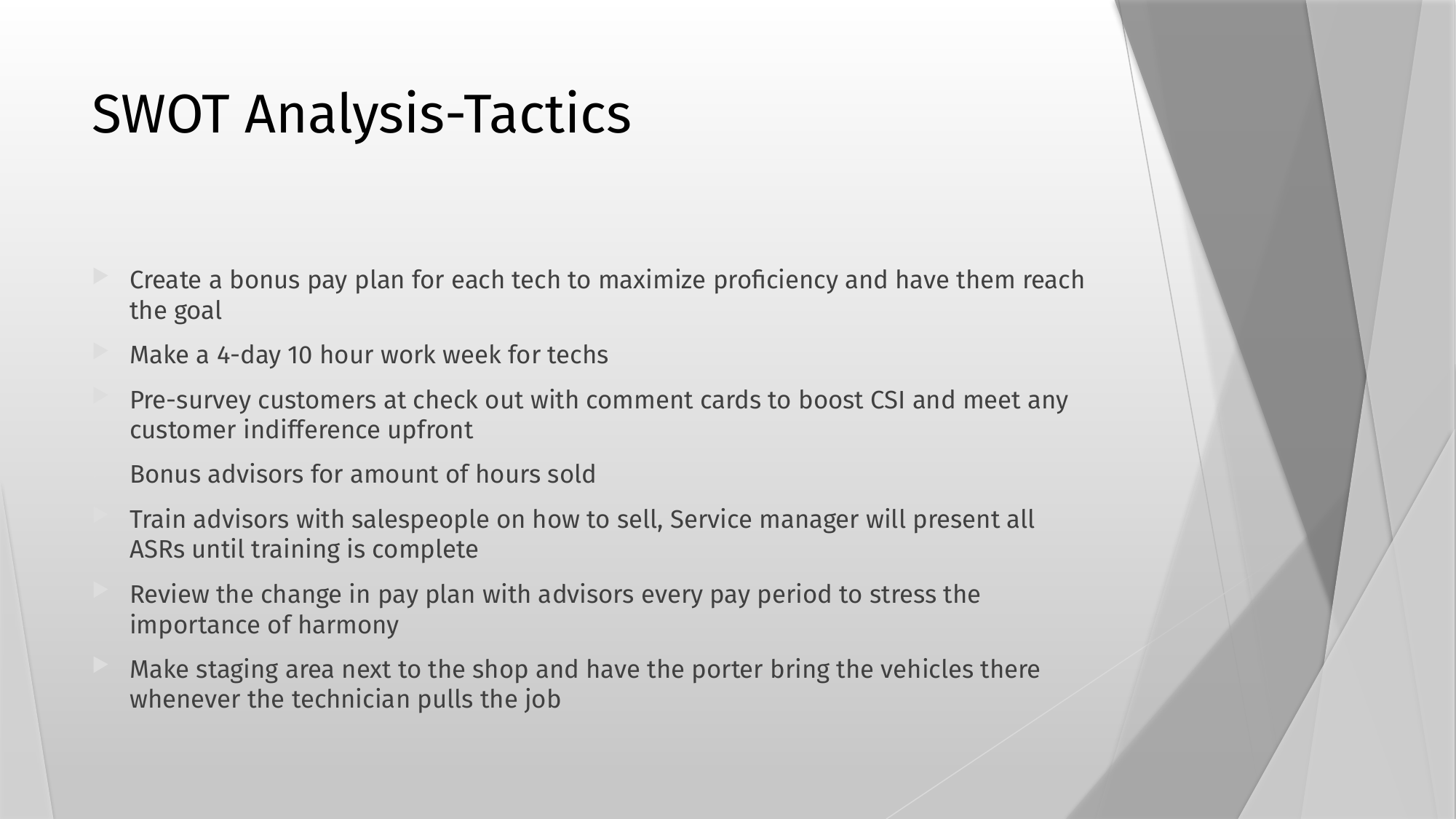

# SWOT Analysis-Tactics
Create a bonus pay plan for each tech to maximize proficiency and have them reach the goal
Make a 4-day 10 hour work week for techs
Pre-survey customers at check out with comment cards to boost CSI and meet any customer indifference upfront
Bonus advisors for amount of hours sold
Train advisors with salespeople on how to sell, Service manager will present all ASRs until training is complete
Review the change in pay plan with advisors every pay period to stress the importance of harmony
Make staging area next to the shop and have the porter bring the vehicles there whenever the technician pulls the job